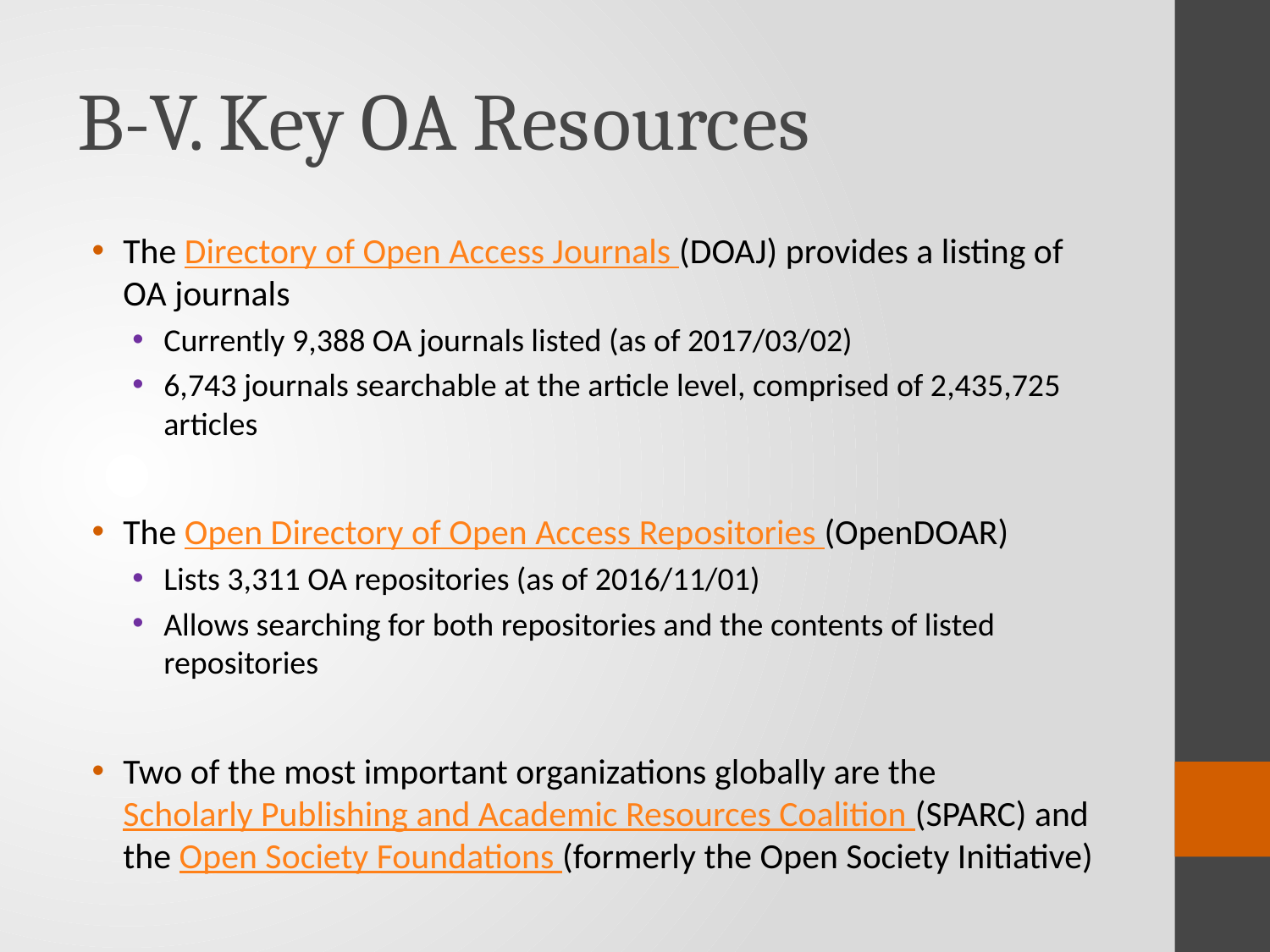

# B-V. Key OA Resources
The Directory of Open Access Journals (DOAJ) provides a listing of OA journals
Currently 9,388 OA journals listed (as of 2017/03/02)
6,743 journals searchable at the article level, comprised of 2,435,725 articles

The Open Directory of Open Access Repositories (OpenDOAR)
Lists 3,311 OA repositories (as of 2016/11/01)
Allows searching for both repositories and the contents of listed repositories

Two of the most important organizations globally are the Scholarly Publishing and Academic Resources Coalition (SPARC) and the Open Society Foundations (formerly the Open Society Initiative)